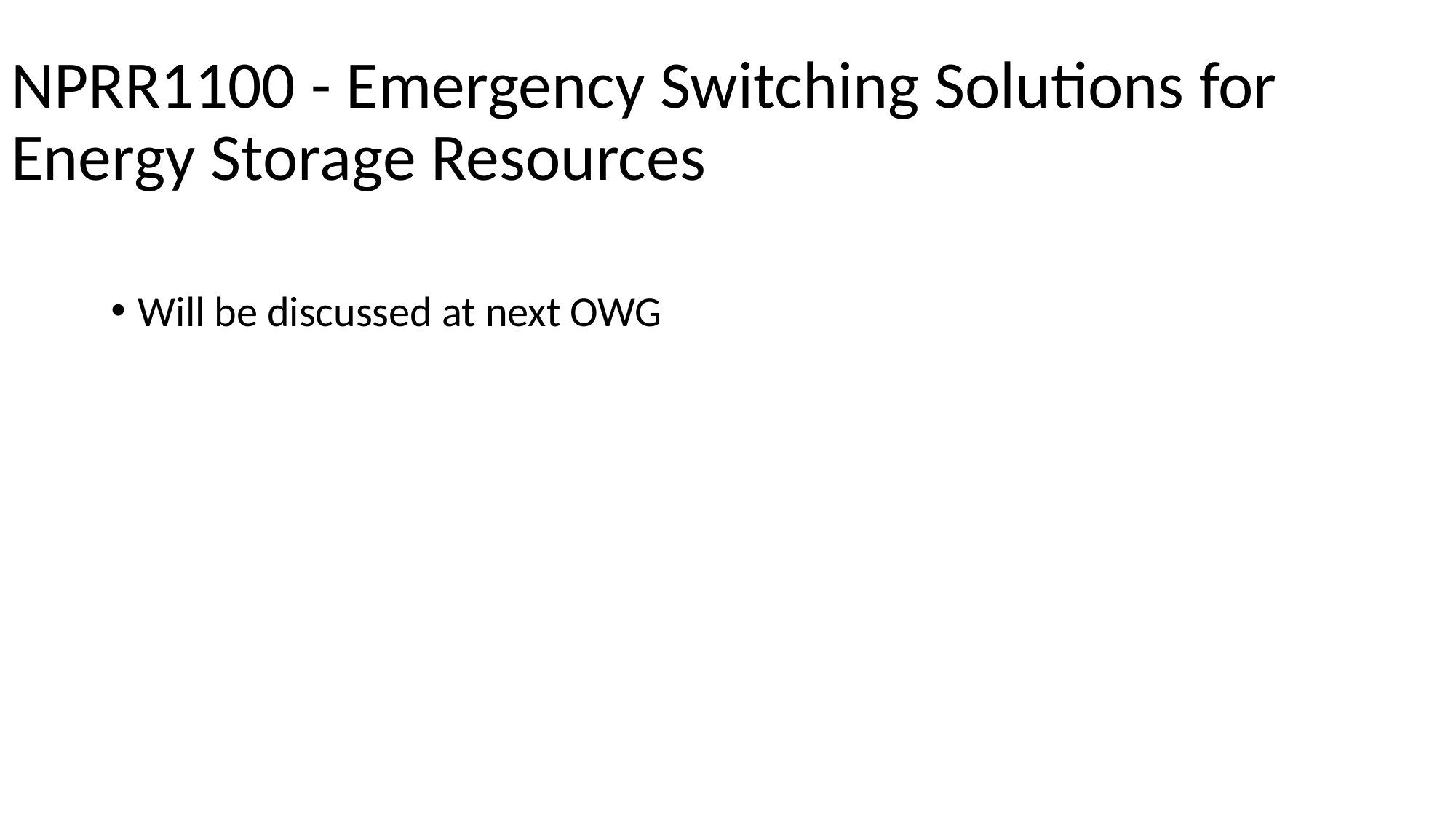

# NPRR1100 - Emergency Switching Solutions for Energy Storage Resources

Will be discussed at next OWG